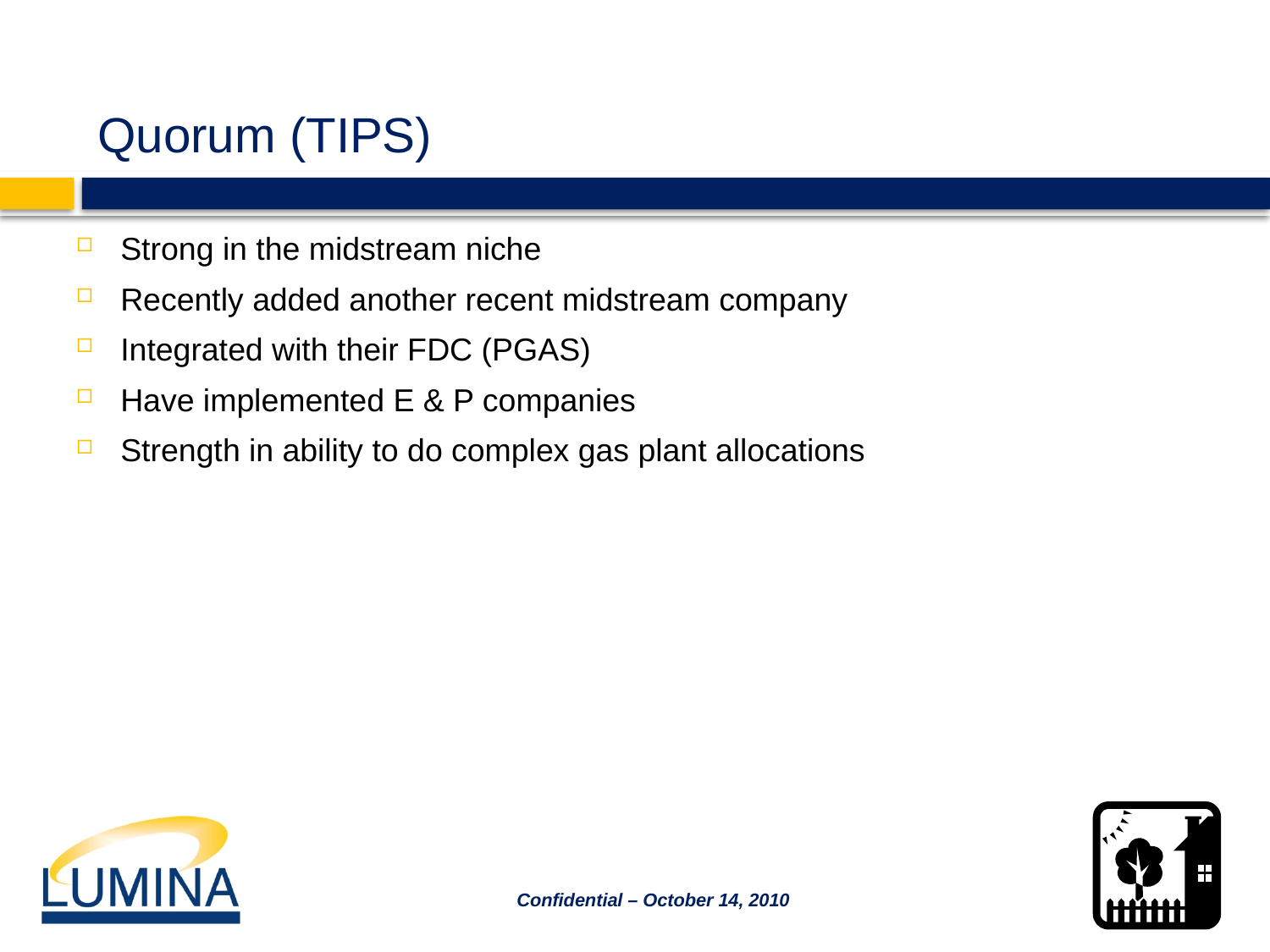

# Quorum (TIPS)
Strong in the midstream niche
Recently added another recent midstream company
Integrated with their FDC (PGAS)
Have implemented E & P companies
Strength in ability to do complex gas plant allocations